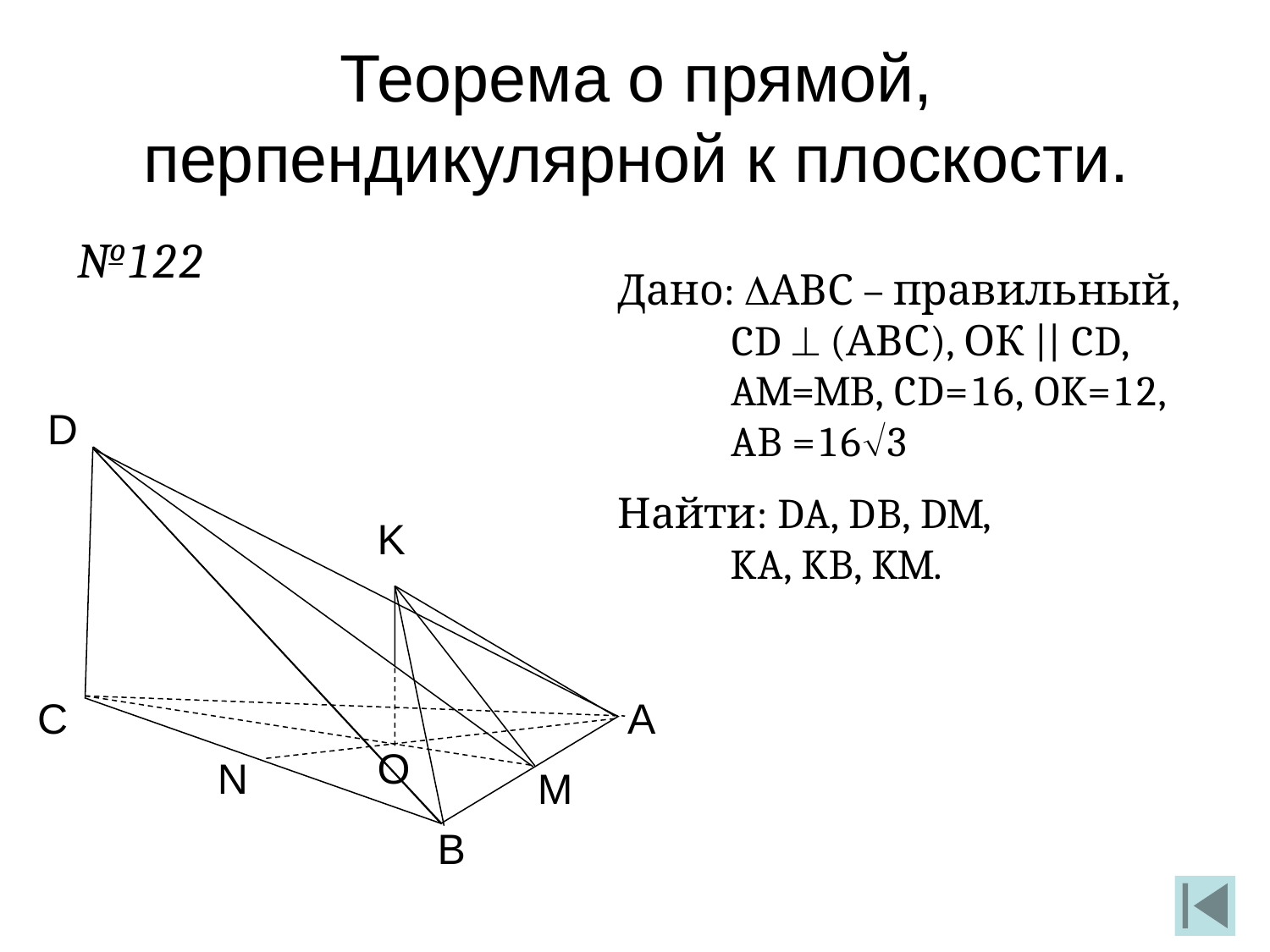

Теорема о прямой, перпендикулярной к плоскости.
№122
Дано: ΔАВС – правильный,
CD ⊥ (АВС), ОК || CD,
AM=MB, CD=16, OK=12, AB =16√3
Найти: DA, DB, DM,
KA, KB, KM.
D

C
A
B

K

O
N
M